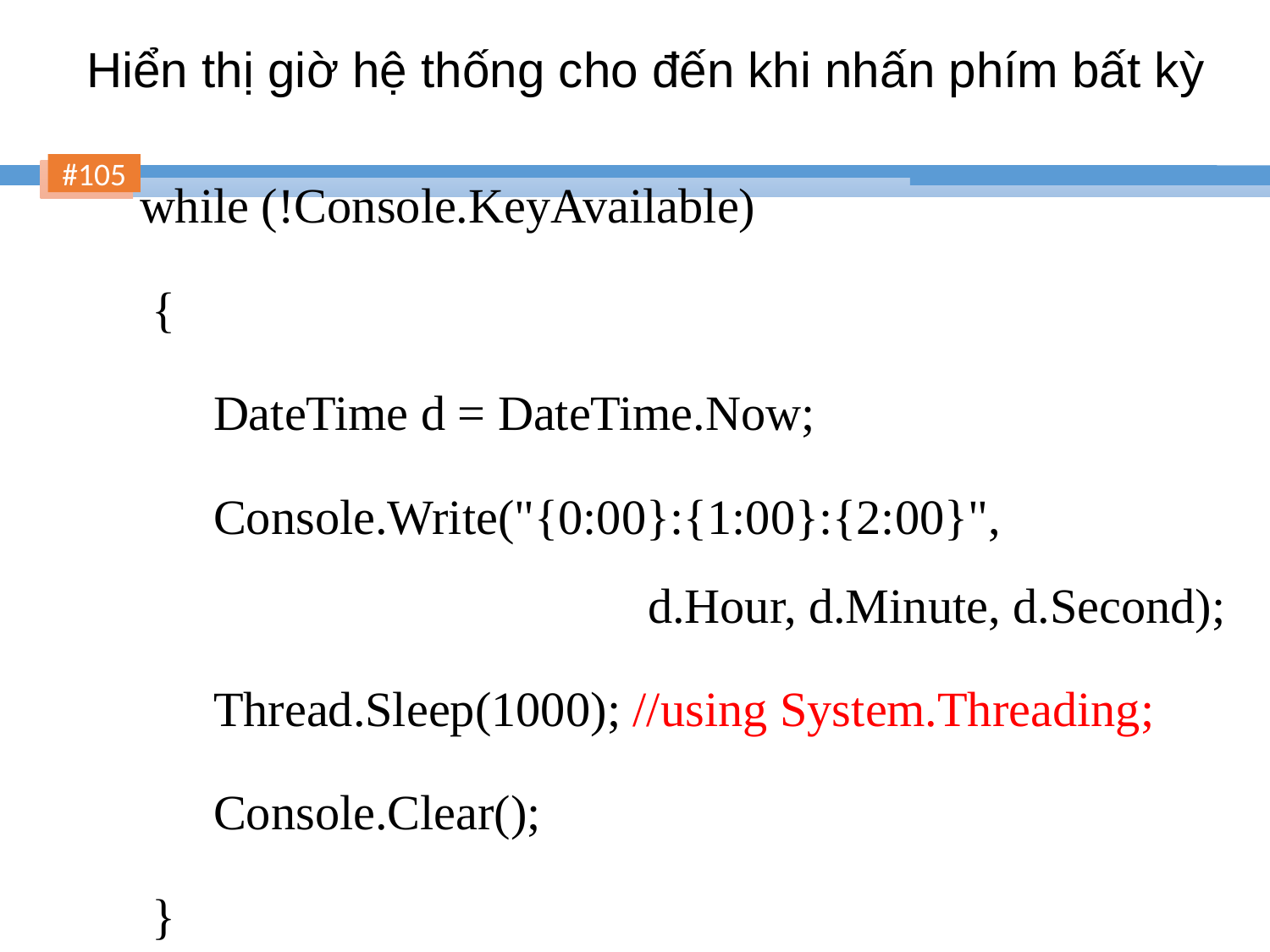

Hiển thị giờ hệ thống cho đến khi nhấn phím bất kỳ

while (!Console.KeyAvailable)
 {
      DateTime d = DateTime.Now;
      Console.Write("{0:00}:{1:00}:{2:00}",
 				d.Hour, d.Minute, d.Second);
      Thread.Sleep(1000); //using System.Threading;
      Console.Clear();
 }

105